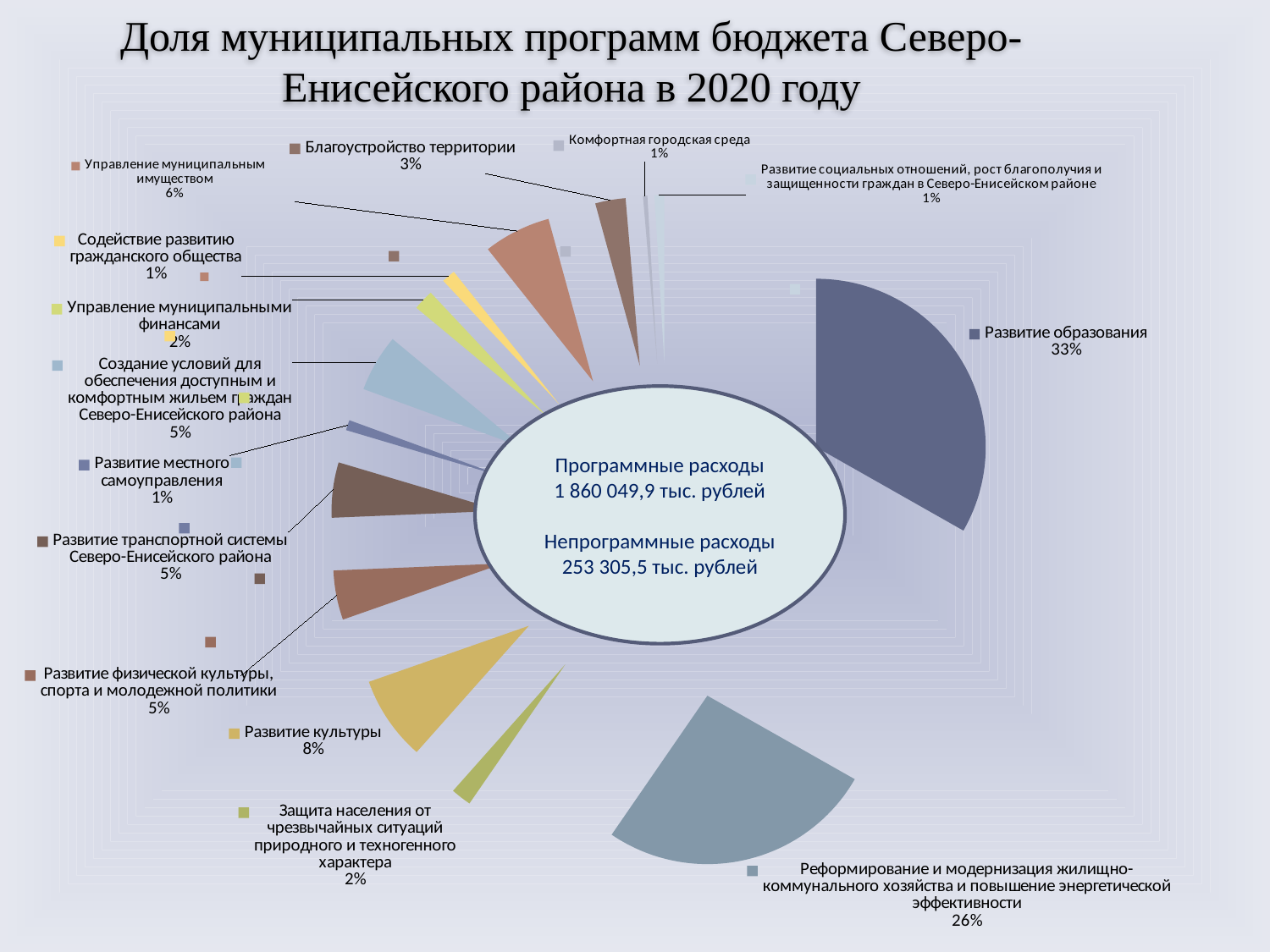

Доля муниципальных программ бюджета Северо-Енисейского района в 2020 году

### Chart

| Category | Столбец1 |
|---|---|
| Развитие образования | 618512.5 |
| Реформирование и модернизация жилищно-коммунального хозяйства и повышение энергетической эффективности | 489202.0 |
| Защита населения от чрезвычайных ситуаций природного и техногенного характера | 36290.2 |
| Развитие культуры | 150617.6 |
| Развитие физической культуры, спорта и молодежной политики | 88078.5 |
| Развитие транспортной системы Северо-Енисейского района | 98485.5 |
| Развитие местного самоуправления | 18295.7 |
| Создание условий для обеспечения доступным и комфортным жильем граждан Северо-Енисейского района | 101991.1 |
| Управление муниципальными финансами | 36393.6 |
| Содействие развитию гражданского общества | 24263.8 |
| Управление муниципальным имуществом | 119140.5 |
| Благоустройство территории | 53732.0 |
| Комфортная городская среда | 7664.4 |
| Развитие социальных отношений, рост благополучия и защищенности граждан в Северо-Енисейском районе | 17382.5 |
Программные расходы
1 860 049,9 тыс. рублей

Непрограммные расходы 253 305,5 тыс. рублей